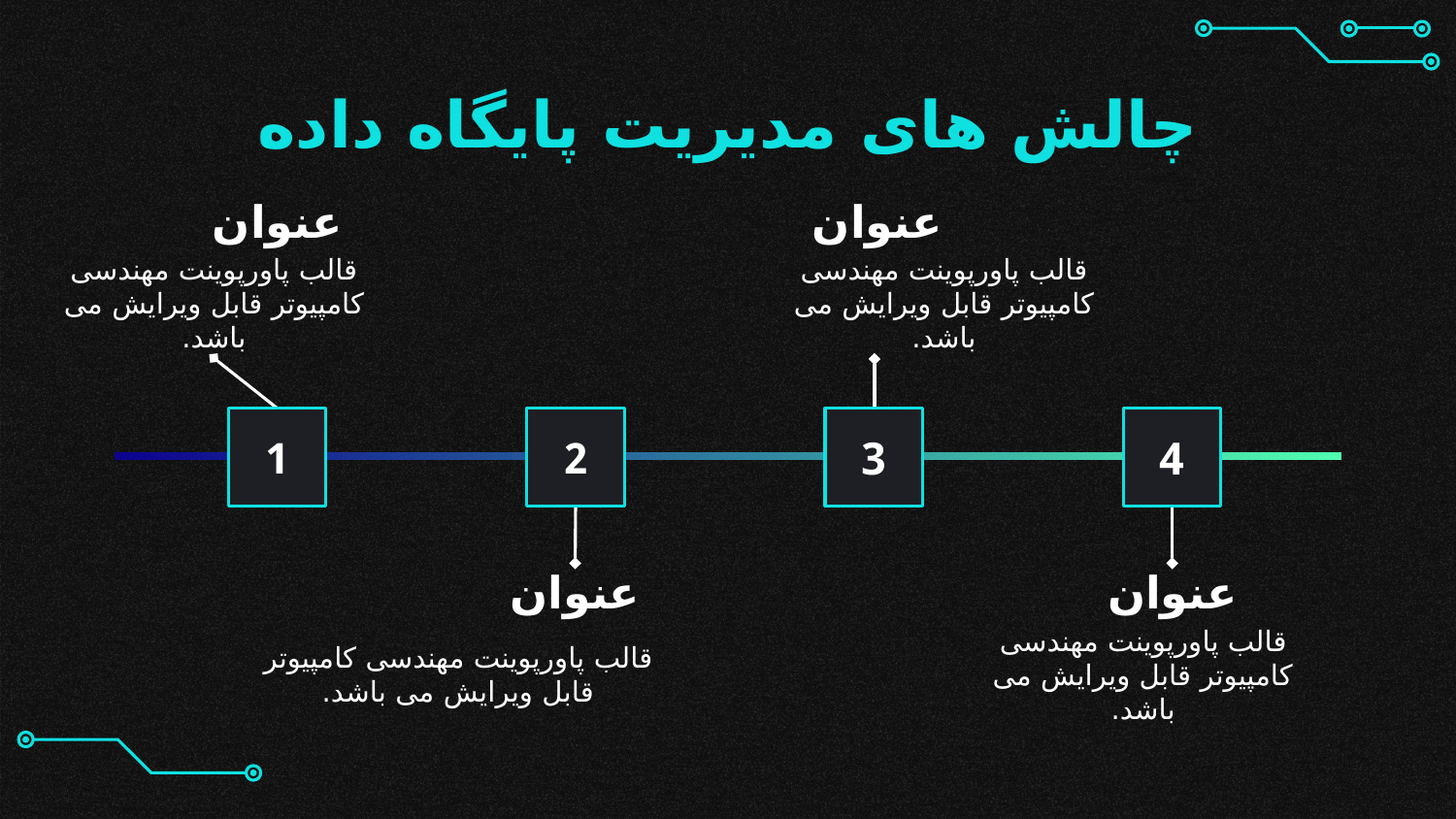

# چالش های مدیریت پایگاه داده
عنوان
عنوان
قالب پاورپوینت مهندسی کامپیوتر قابل ویرایش می باشد.
قالب پاورپوینت مهندسی کامپیوتر قابل ویرایش می باشد.
1
3
2
4

عنوان
عنوان
قالب پاورپوینت مهندسی کامپیوتر قابل ویرایش می باشد.
قالب پاورپوینت مهندسی کامپیوتر قابل ویرایش می باشد.